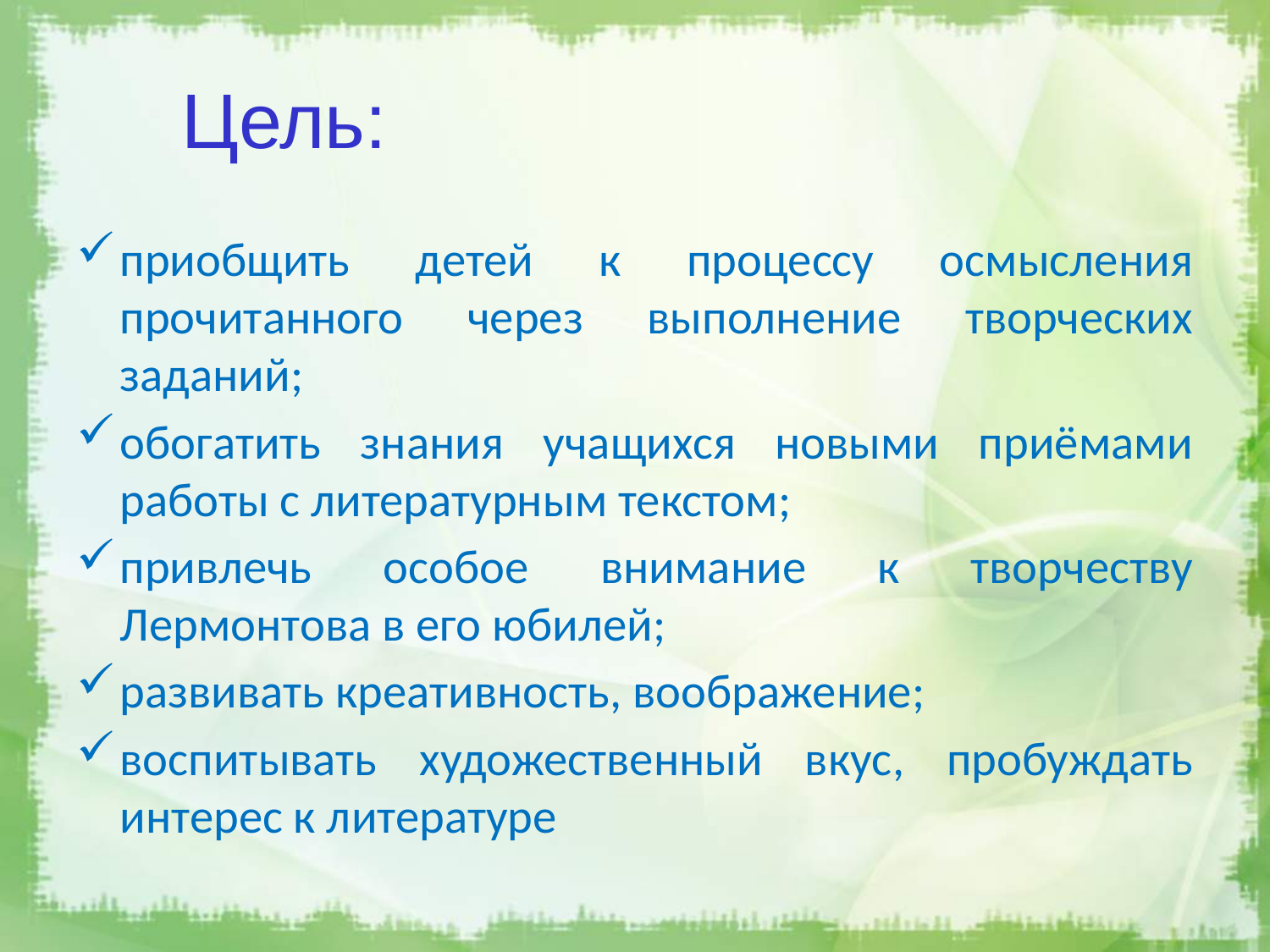

# Цель:
приобщить детей к процессу осмысления прочитанного через выполнение творческих заданий;
обогатить знания учащихся новыми приёмами работы с литературным текстом;
привлечь особое внимание к творчеству Лермонтова в его юбилей;
развивать креативность, воображение;
воспитывать художественный вкус, пробуждать интерес к литературе